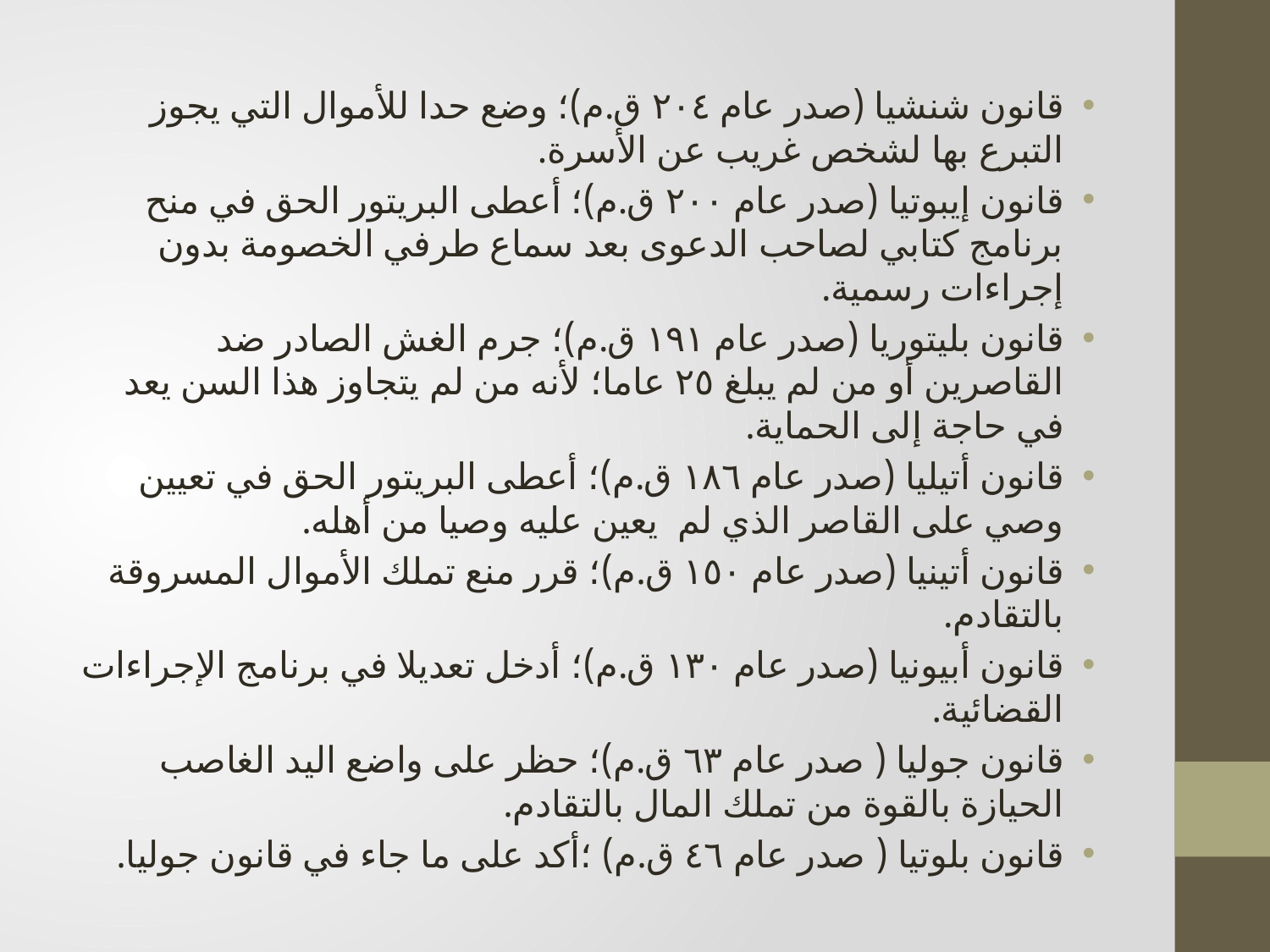

قانون شنشيا (صدر عام ٢٠٤ ق.م)؛ وضع حدا للأموال التي يجوز التبرع بها لشخص غريب عن الأسرة.
قانون إيبوتيا (صدر عام ٢٠٠ ق.م)؛ أعطى البريتور الحق في منح برنامج كتابي لصاحب الدعوى بعد سماع طرفي الخصومة بدون إجراءات رسمية.
قانون بليتوريا (صدر عام ١٩١ ق.م)؛ جرم الغش الصادر ضد القاصرين أو من لم يبلغ ٢٥ عاما؛ لأنه من لم يتجاوز هذا السن يعد في حاجة إلى الحماية.
قانون أتيليا (صدر عام ١٨٦ ق.م)؛ أعطى البريتور الحق في تعيين وصي على القاصر الذي لم  يعين عليه وصيا من أهله.
قانون أتينيا (صدر عام ١٥٠ ق.م)؛ قرر منع تملك الأموال المسروقة بالتقادم.
قانون أبيونيا (صدر عام ١٣٠ ق.م)؛ أدخل تعديلا في برنامج الإجراءات القضائية.
قانون جوليا ( صدر عام ٦٣ ق.م)؛ حظر على واضع اليد الغاصب الحيازة بالقوة من تملك المال بالتقادم.
قانون بلوتيا ( صدر عام ٤٦ ق.م) ؛أكد على ما جاء في قانون جوليا.